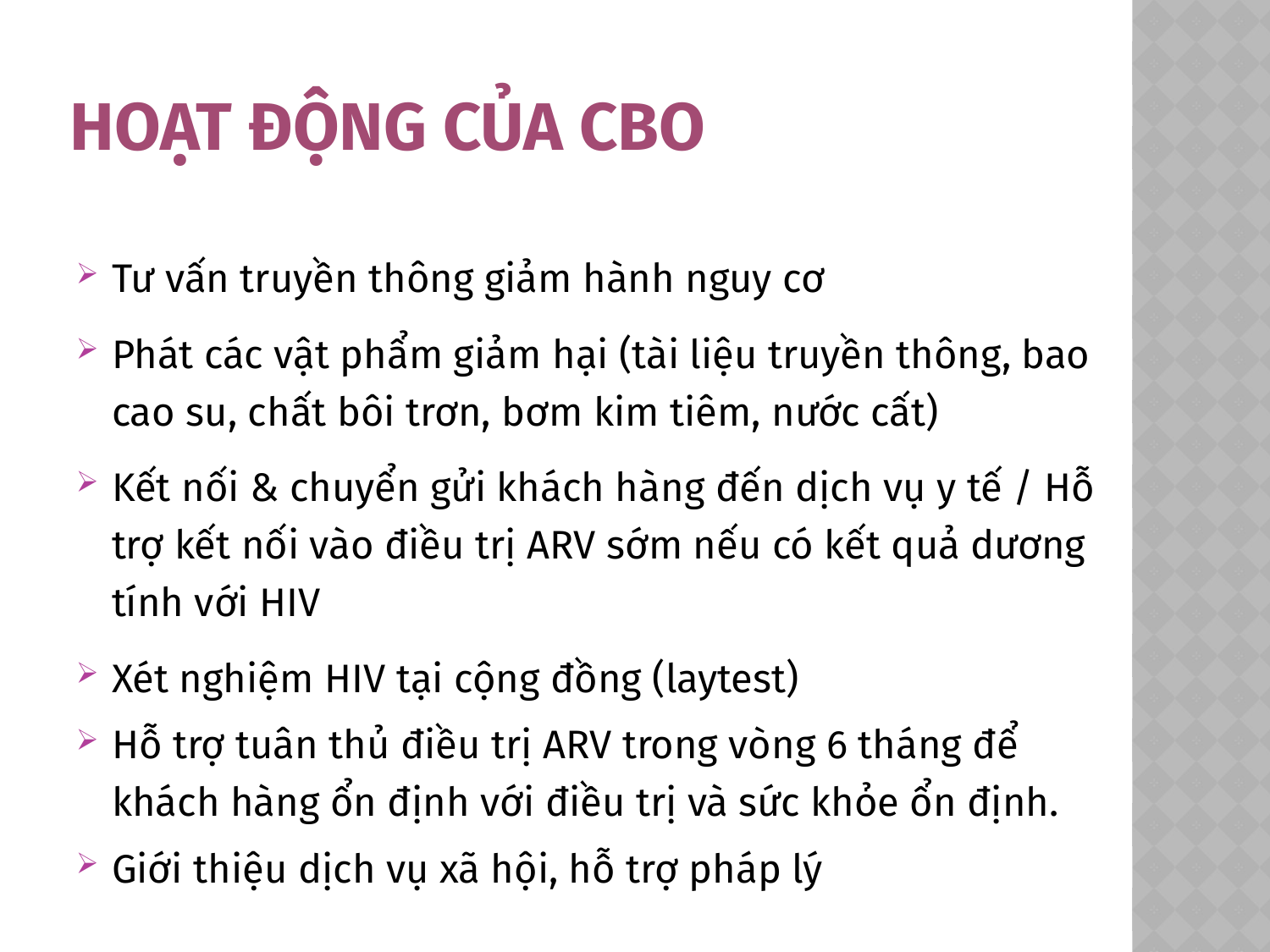

# Hoạt động của CBO
Tư vấn truyền thông giảm hành nguy cơ
Phát các vật phẩm giảm hại (tài liệu truyền thông, bao cao su, chất bôi trơn, bơm kim tiêm, nước cất)
Kết nối & chuyển gửi khách hàng đến dịch vụ y tế / Hỗ trợ kết nối vào điều trị ARV sớm nếu có kết quả dương tính với HIV
Xét nghiệm HIV tại cộng đồng (laytest)
Hỗ trợ tuân thủ điều trị ARV trong vòng 6 tháng để khách hàng ổn định với điều trị và sức khỏe ổn định.
Giới thiệu dịch vụ xã hội, hỗ trợ pháp lý